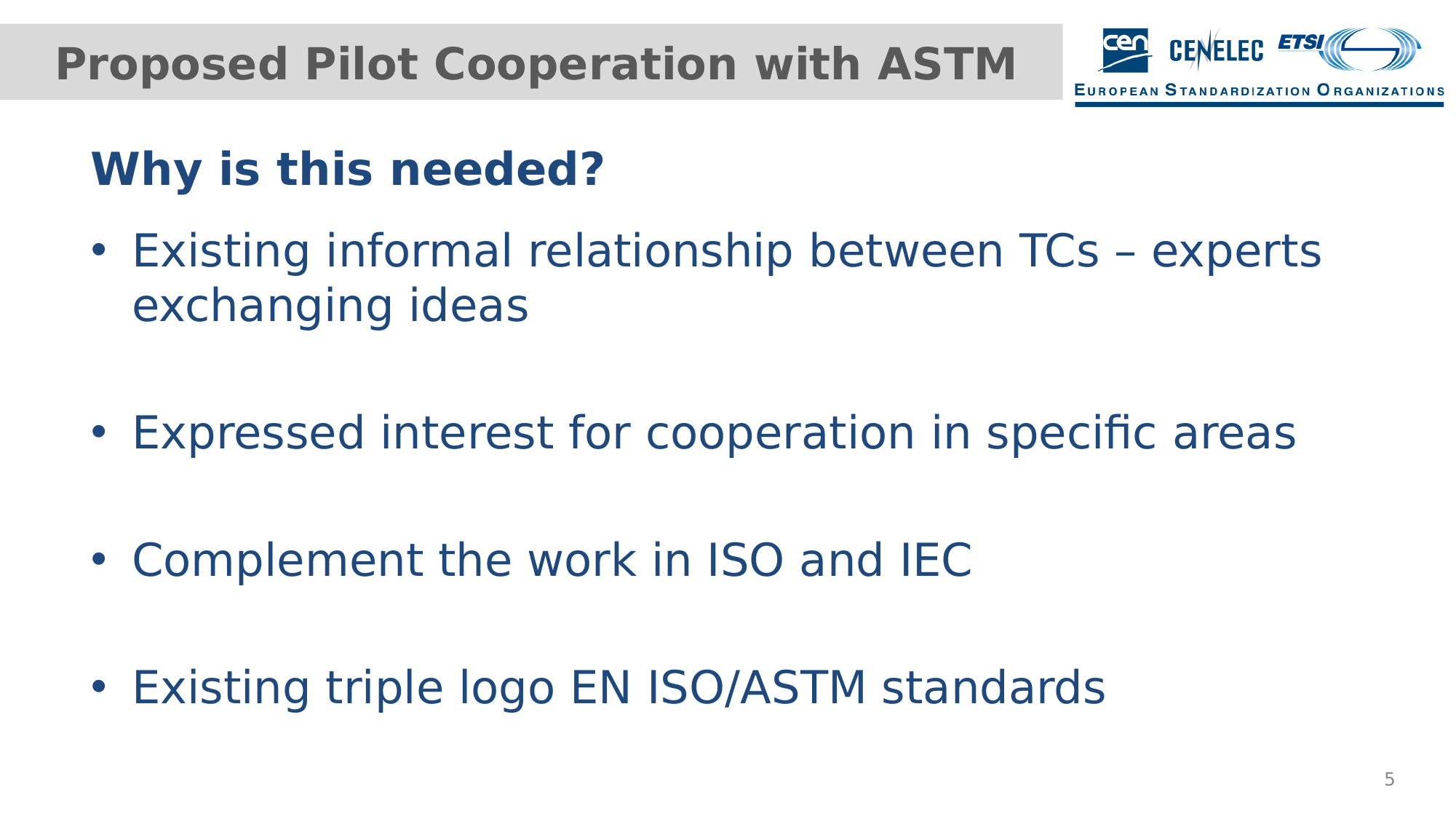

# Proposed Pilot Cooperation with ASTM
Why is this needed?
Existing informal relationship between TCs – experts exchanging ideas

Expressed interest for cooperation in specific areas

Complement the work in ISO and IEC

Existing triple logo EN ISO/ASTM standards

5